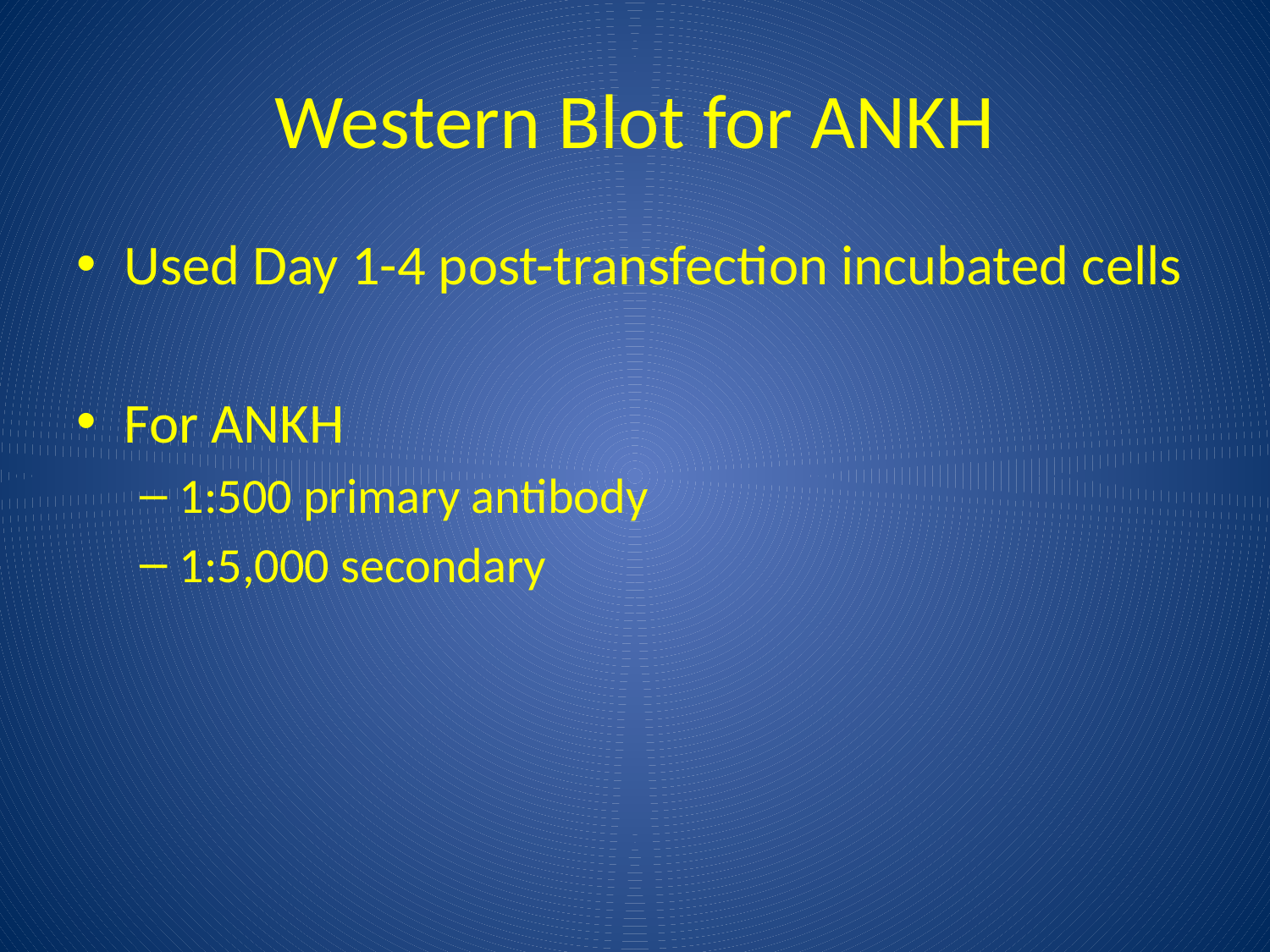

# Western Blot for ANKH
Used Day 1-4 post-transfection incubated cells

For ANKH
1:500 primary antibody
1:5,000 secondary